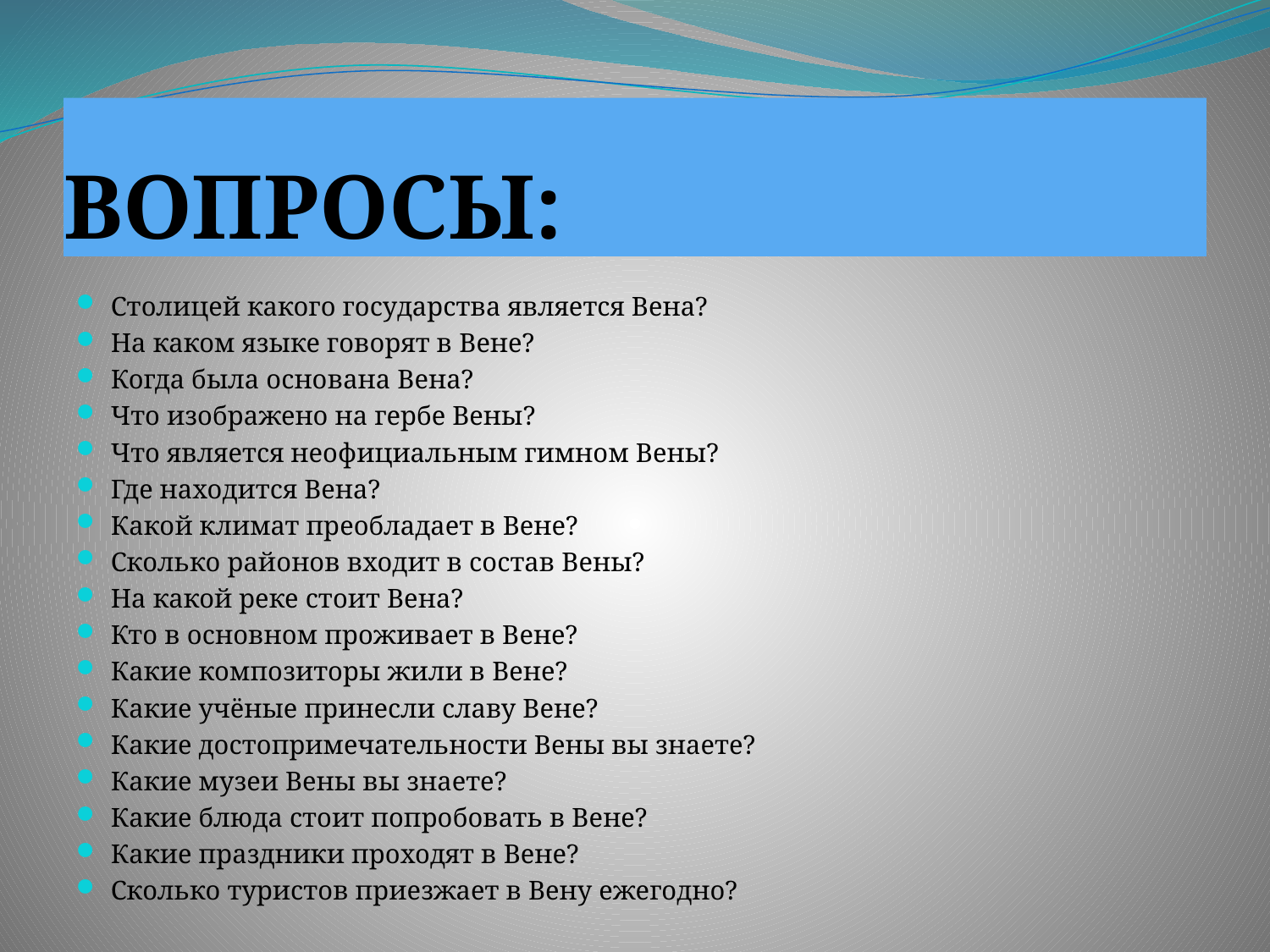

# Вопросы:

Столицей какого государства является Вена?
На каком языке говорят в Вене?
Когда была основана Вена?
Что изображено на гербе Вены?
Что является неофициальным гимном Вены?
Где находится Вена?
Какой климат преобладает в Вене?
Сколько районов входит в состав Вены?
На какой реке стоит Вена?
Кто в основном проживает в Вене?
Какие композиторы жили в Вене?
Какие учёные принесли славу Вене?
Какие достопримечательности Вены вы знаете?
Какие музеи Вены вы знаете?
Какие блюда стоит попробовать в Вене?
Какие праздники проходят в Вене?
Сколько туристов приезжает в Вену ежегодно?